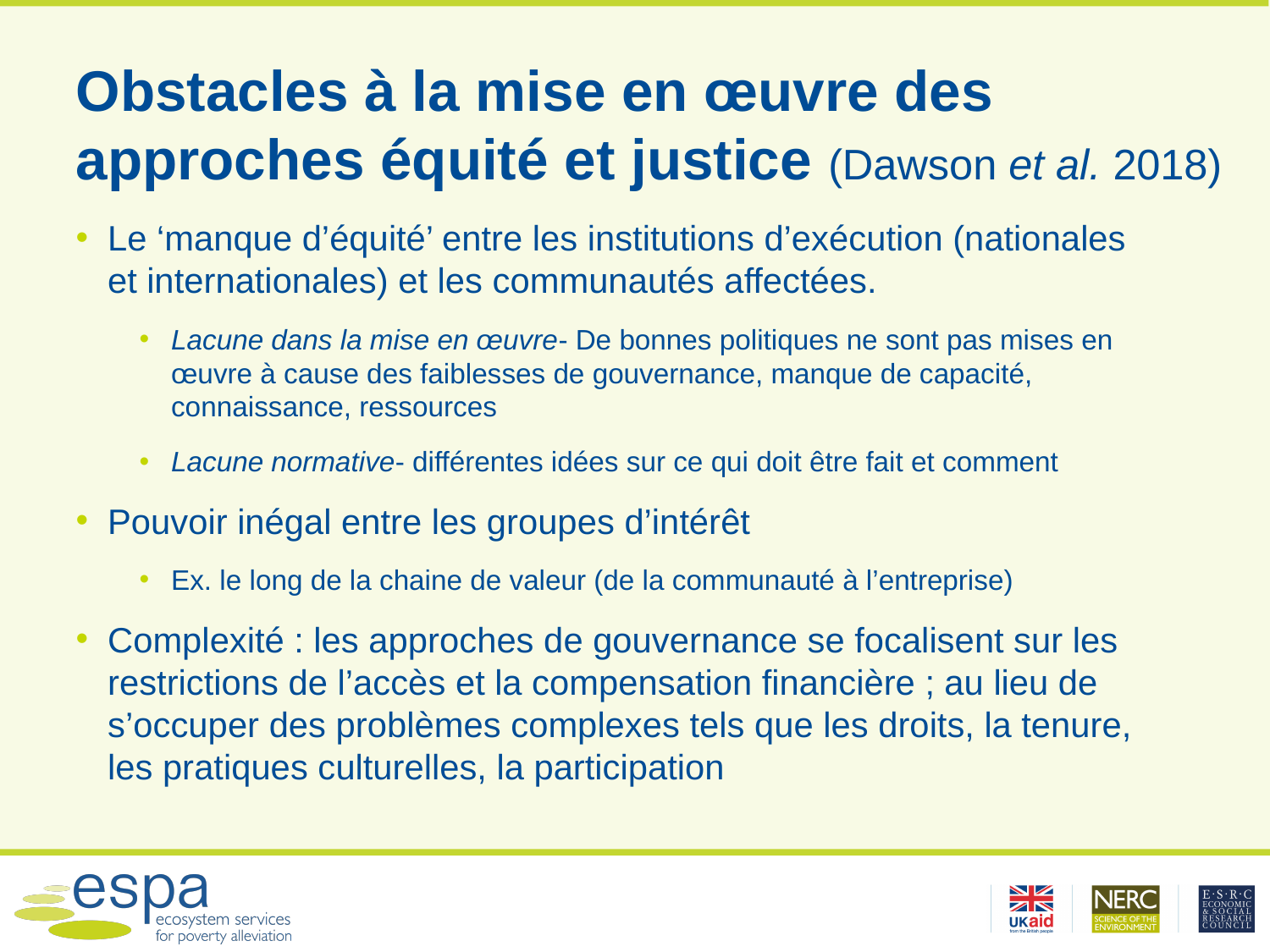

# Obstacles à la mise en œuvre des approches équité et justice (Dawson et al. 2018)
Le ‘manque d’équité’ entre les institutions d’exécution (nationales et internationales) et les communautés affectées.
Lacune dans la mise en œuvre- De bonnes politiques ne sont pas mises en œuvre à cause des faiblesses de gouvernance, manque de capacité, connaissance, ressources
Lacune normative- différentes idées sur ce qui doit être fait et comment
Pouvoir inégal entre les groupes d’intérêt
Ex. le long de la chaine de valeur (de la communauté à l’entreprise)
Complexité : les approches de gouvernance se focalisent sur les restrictions de l’accès et la compensation financière ; au lieu de s’occuper des problèmes complexes tels que les droits, la tenure, les pratiques culturelles, la participation